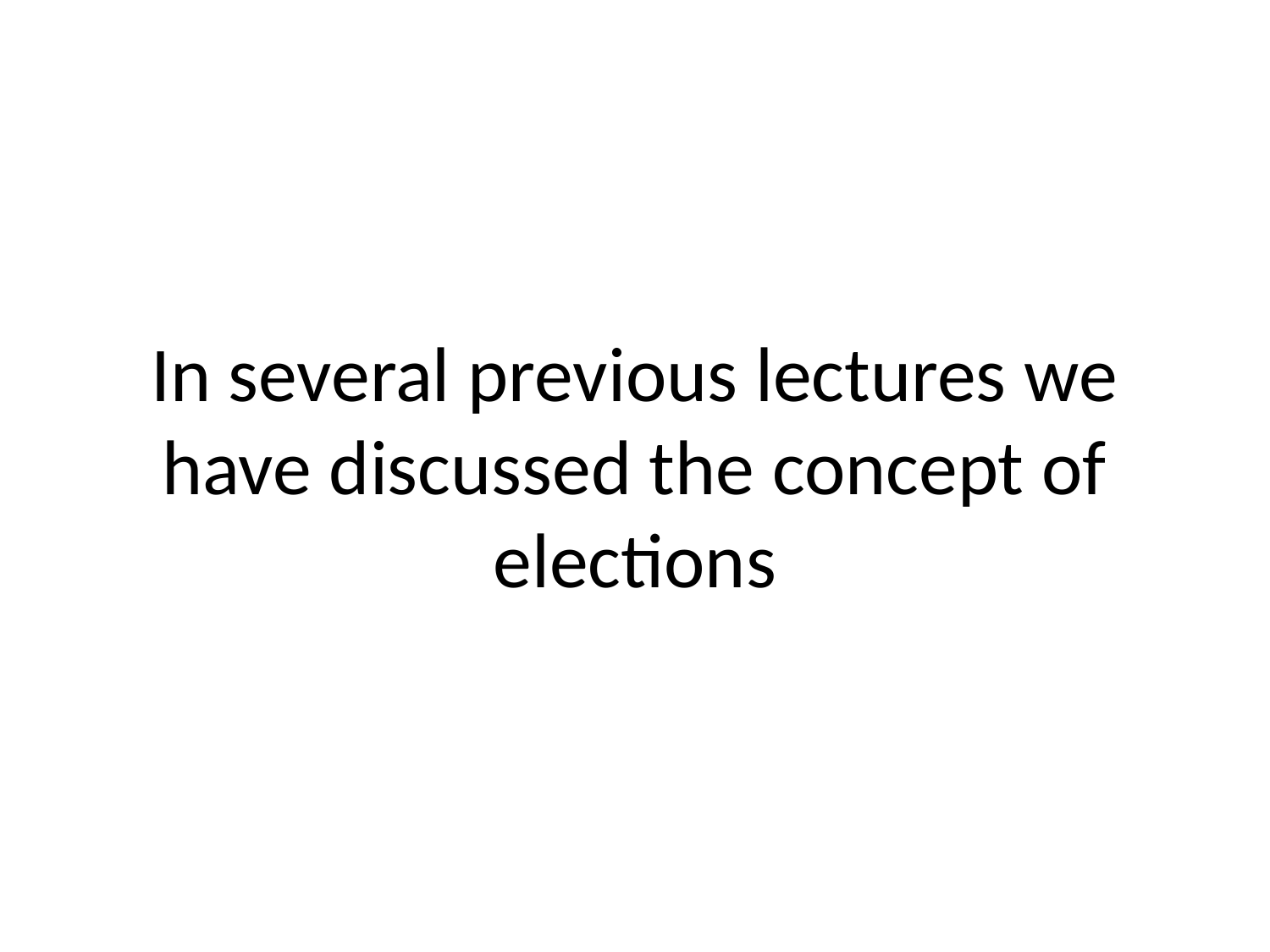

# In several previous lectures we have discussed the concept of elections